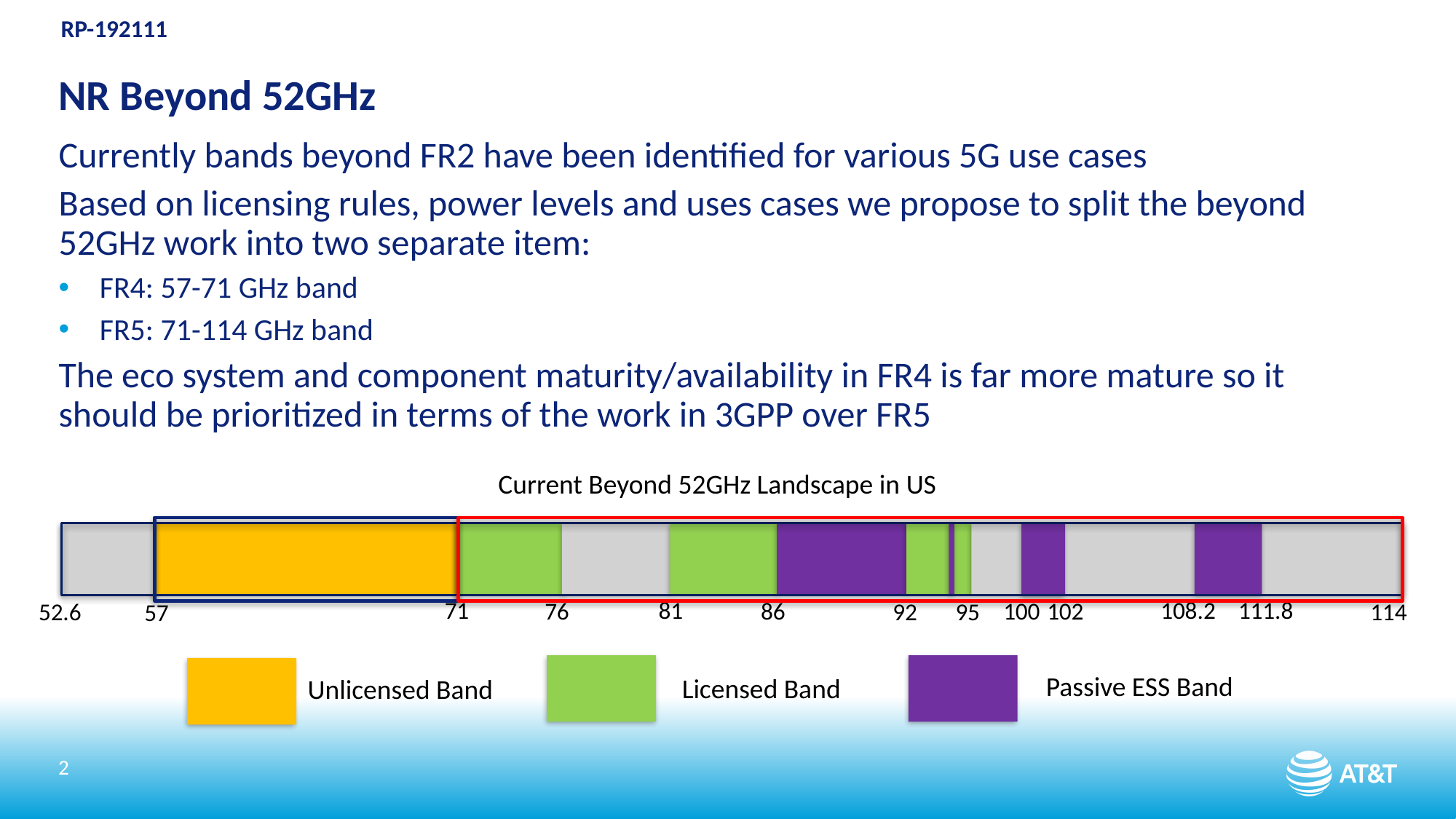

# NR Beyond 52GHz
Currently bands beyond FR2 have been identified for various 5G use cases
Based on licensing rules, power levels and uses cases we propose to split the beyond 52GHz work into two separate item:
FR4: 57-71 GHz band
FR5: 71-114 GHz band
The eco system and component maturity/availability in FR4 is far more mature so it should be prioritized in terms of the work in 3GPP over FR5

Current Beyond 52GHz Landscape in US

71
81
108.2
111.8
100
76
86
102
52.6
92
95
114
57

Passive ESS Band
Licensed Band
Unlicensed Band
2